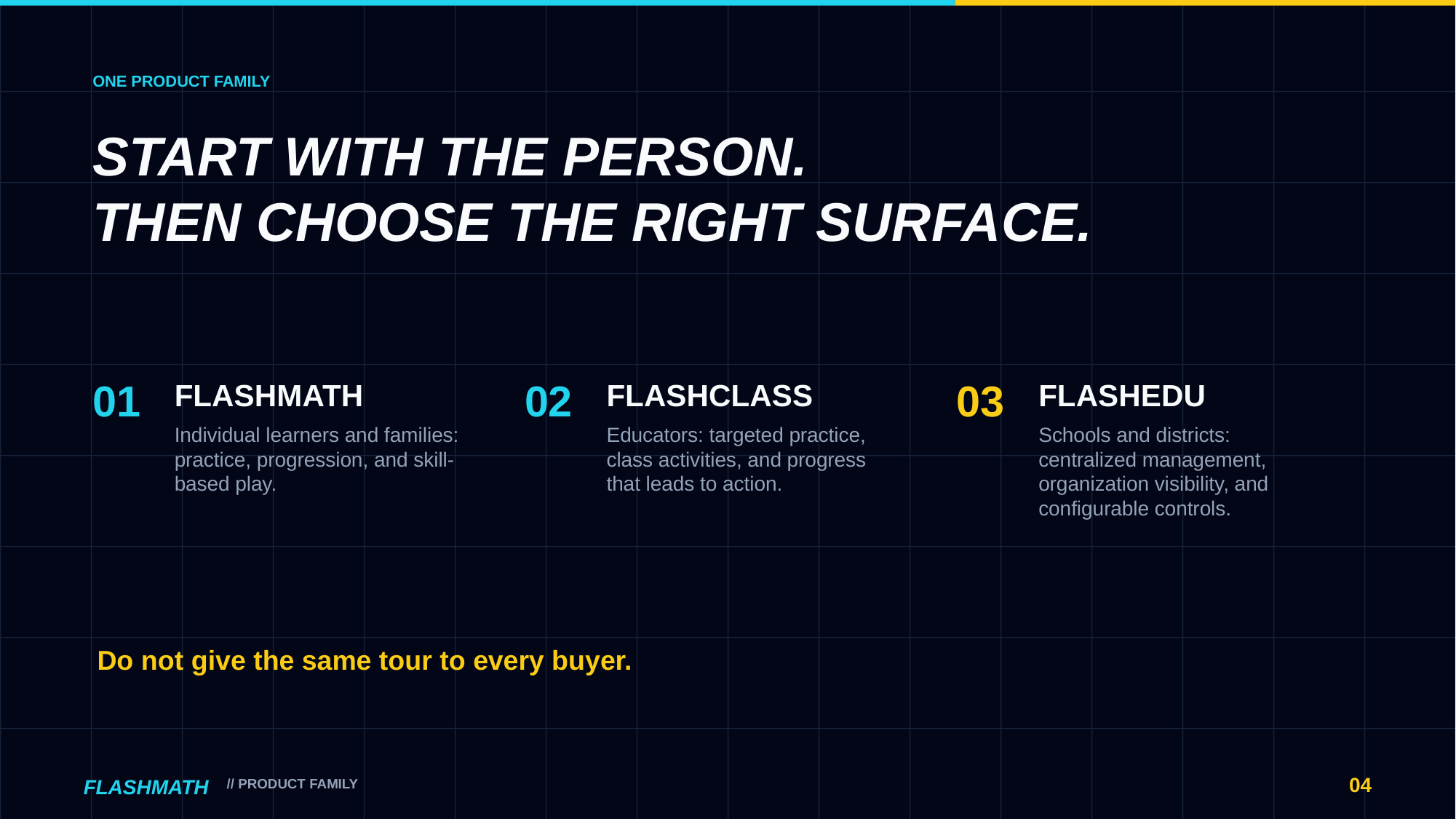

ONE PRODUCT FAMILY

START WITH THE PERSON.
THEN CHOOSE THE RIGHT SURFACE.

01
02
03
FLASHMATH
FLASHCLASS
FLASHEDU
Individual learners and families: practice, progression, and skill-based play.
Educators: targeted practice, class activities, and progress that leads to action.
Schools and districts: centralized management, organization visibility, and configurable controls.

Do not give the same tour to every buyer.

04
FLASHMATH
// PRODUCT FAMILY